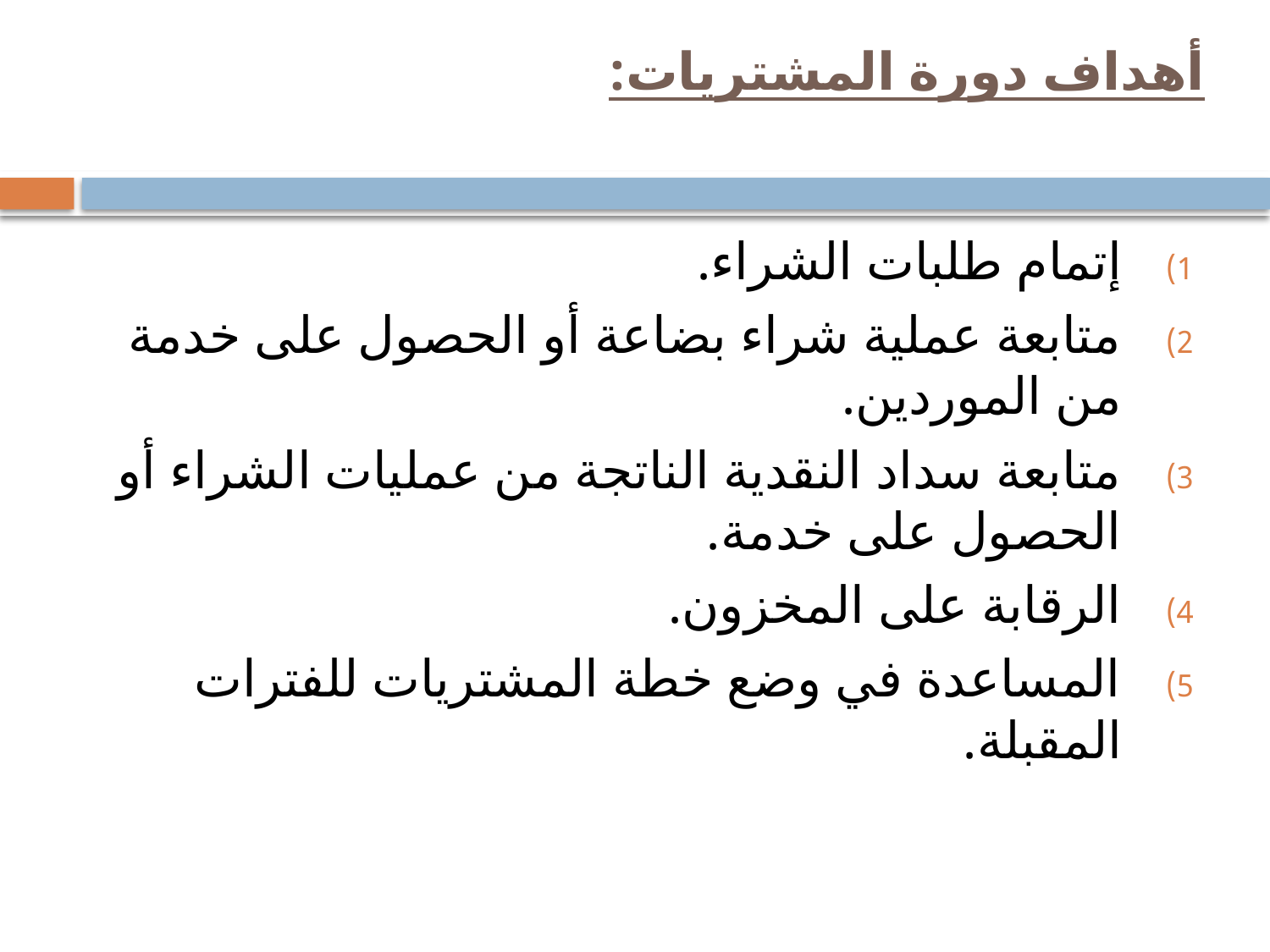

# أهداف دورة المشتريات:
إتمام طلبات الشراء.
متابعة عملية شراء بضاعة أو الحصول على خدمة من الموردين.
متابعة سداد النقدية الناتجة من عمليات الشراء أو الحصول على خدمة.
الرقابة على المخزون.
المساعدة في وضع خطة المشتريات للفترات المقبلة.